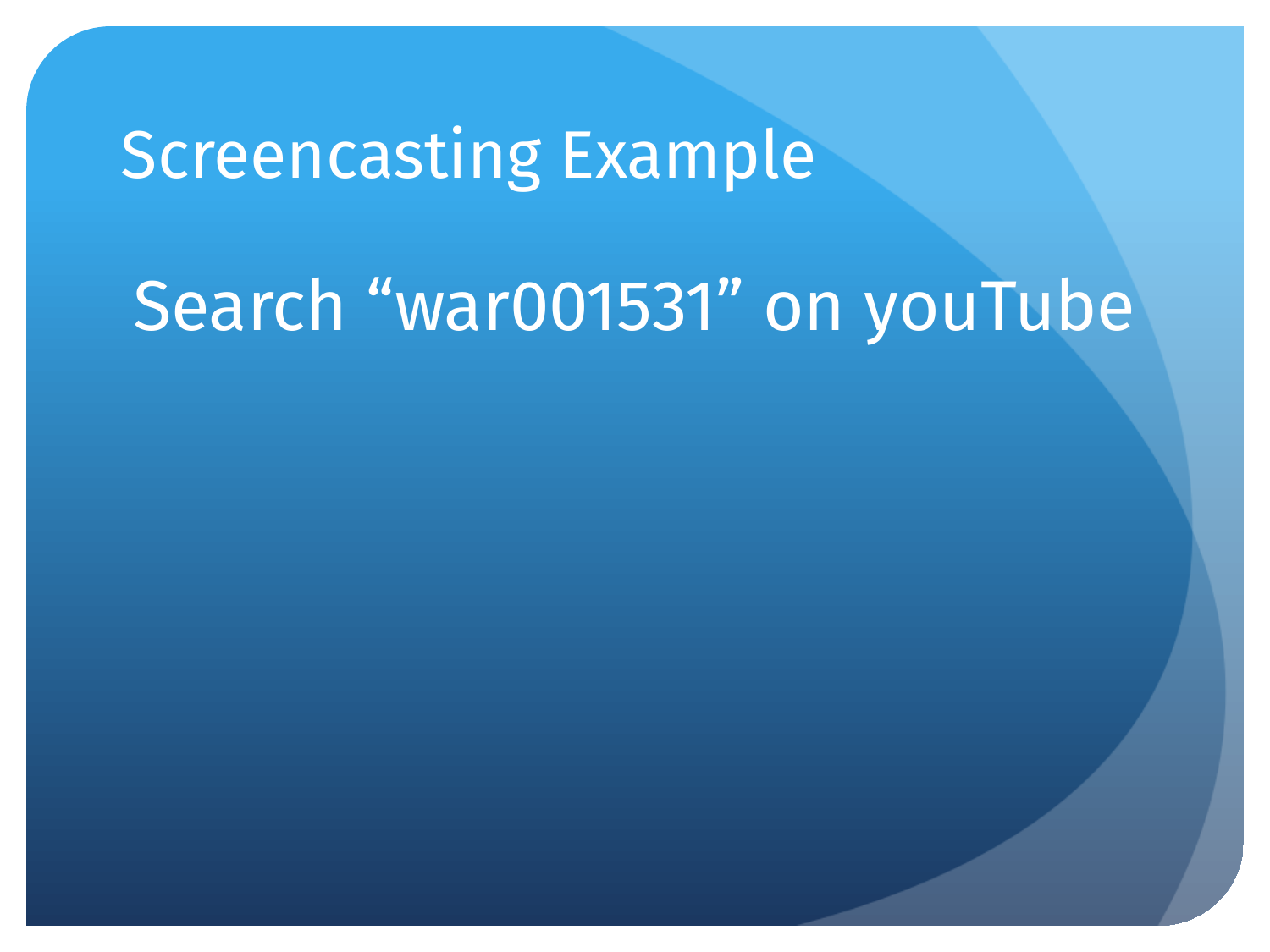

# Screencasting Example
Search “war001531” on youTube